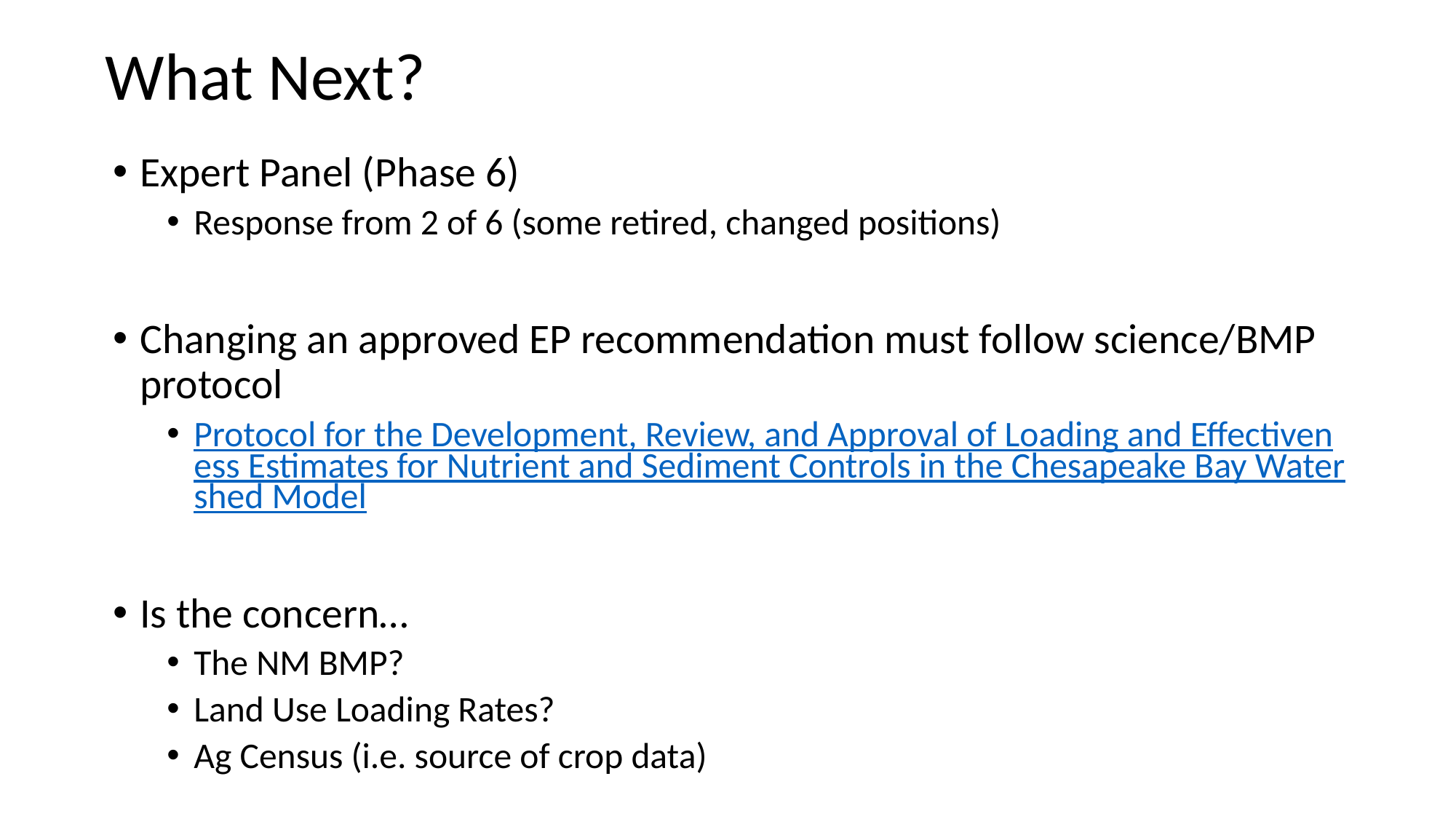

# What Next?
Expert Panel (Phase 6)
Response from 2 of 6 (some retired, changed positions)

Changing an approved EP recommendation must follow science/BMP protocol
Protocol for the Development, Review, and Approval of Loading and Effectiveness Estimates for Nutrient and Sediment Controls in the Chesapeake Bay Watershed Model

Is the concern…
The NM BMP?
Land Use Loading Rates?
Ag Census (i.e. source of crop data)